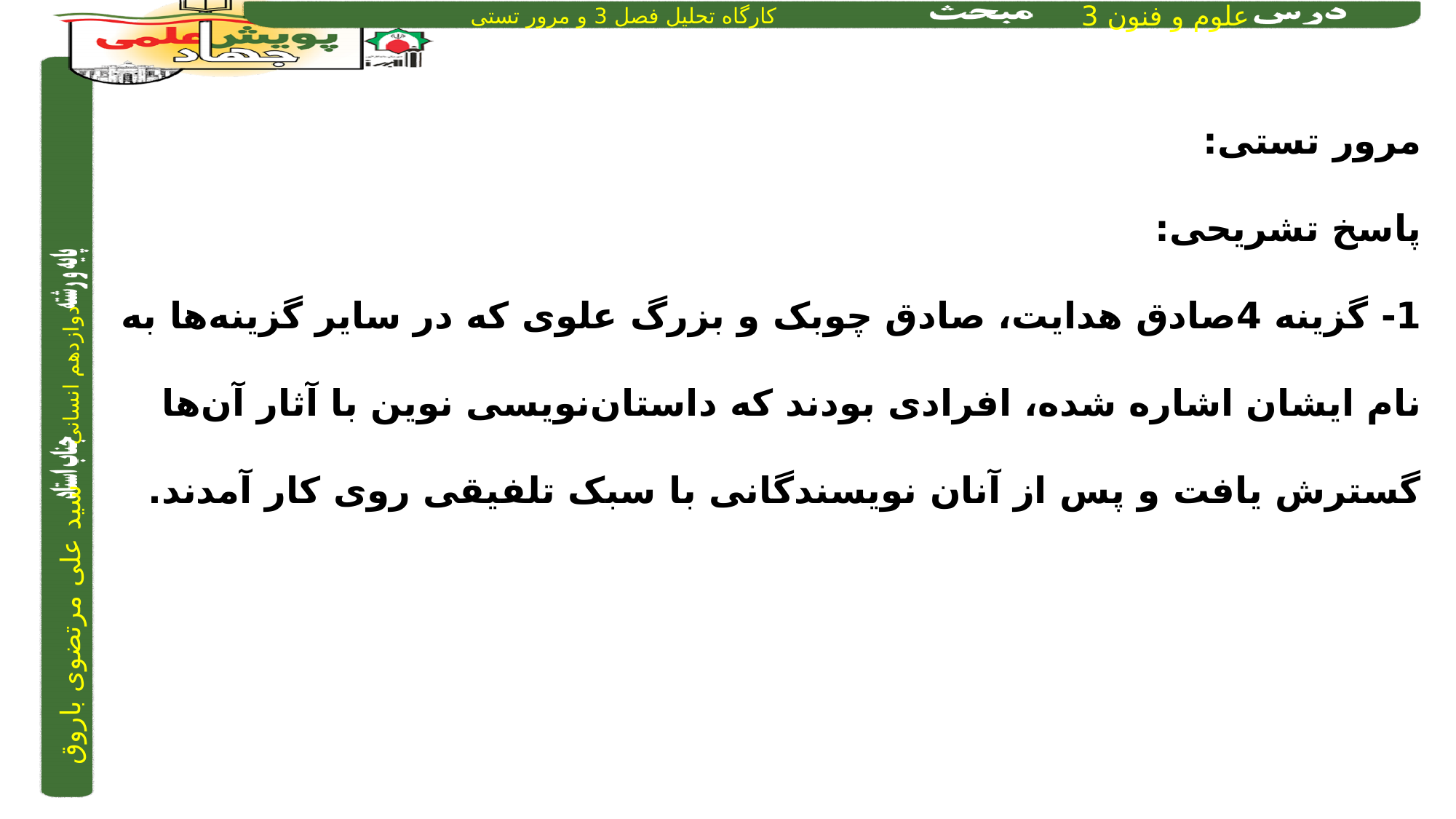

مرور تستی:
پاسخ تشریحی:
1- گزینه 4صادق هدایت، صادق چوبک و بزرگ علوی که در سایر گزینه‌ها به نام ایشان اشاره شده، افرادی بودند که داستان‌نویسی نوین با آثار آن‌ها گسترش یافت و پس از آنان نویسندگانی با سبک تلفیقی روی کار آمدند.